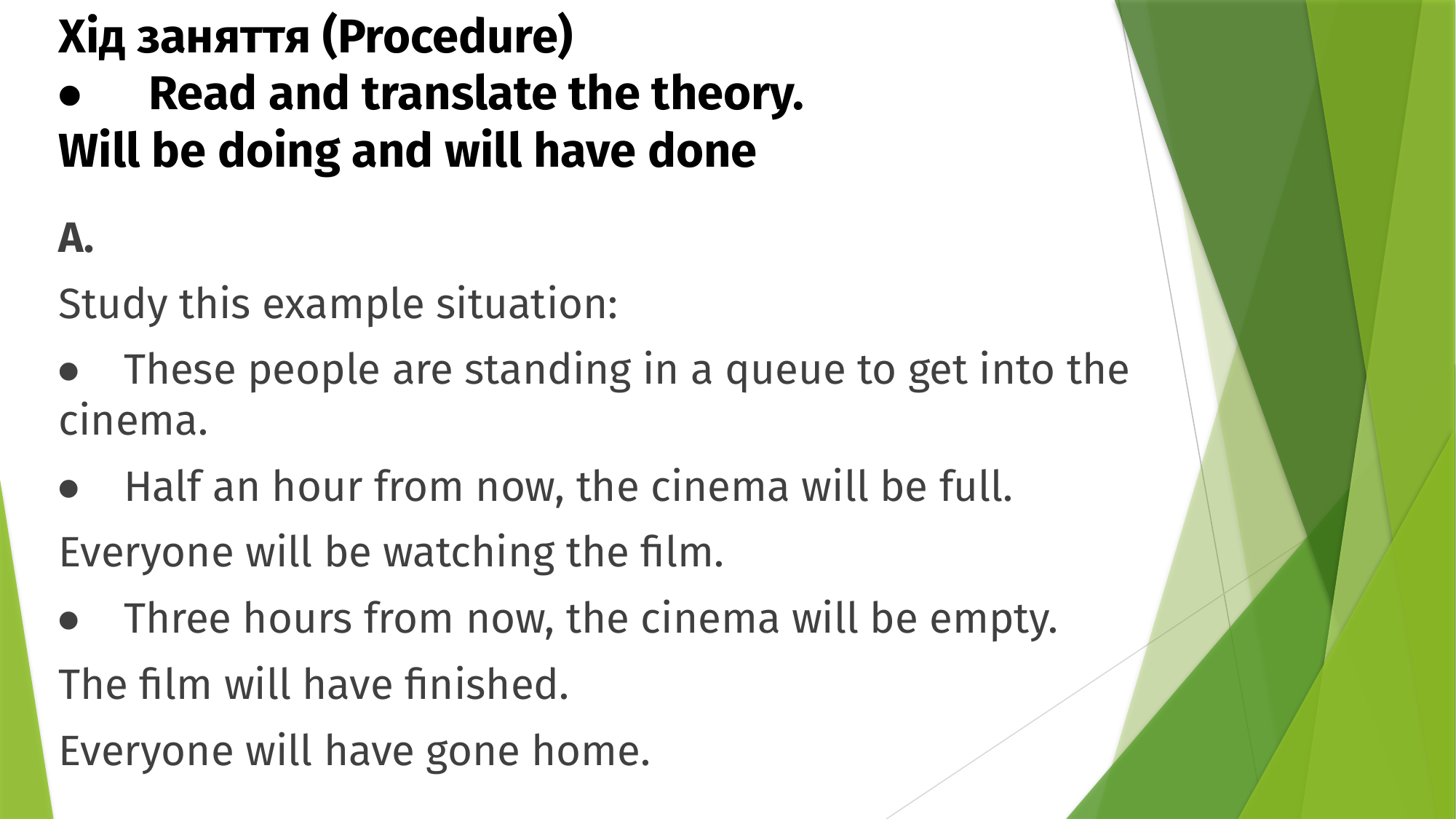

# Хід заняття (Procedure)
⦁      Read and translate the theory.
Will be doing and will have done

A.
Study this example situation:
⦁    These people are standing in a queue to get into the cinema.
⦁    Half an hour from now, the cinema will be full.
Everyone will be watching the film.
⦁    Three hours from now, the cinema will be empty.
The film will have finished.
Everyone will have gone home.